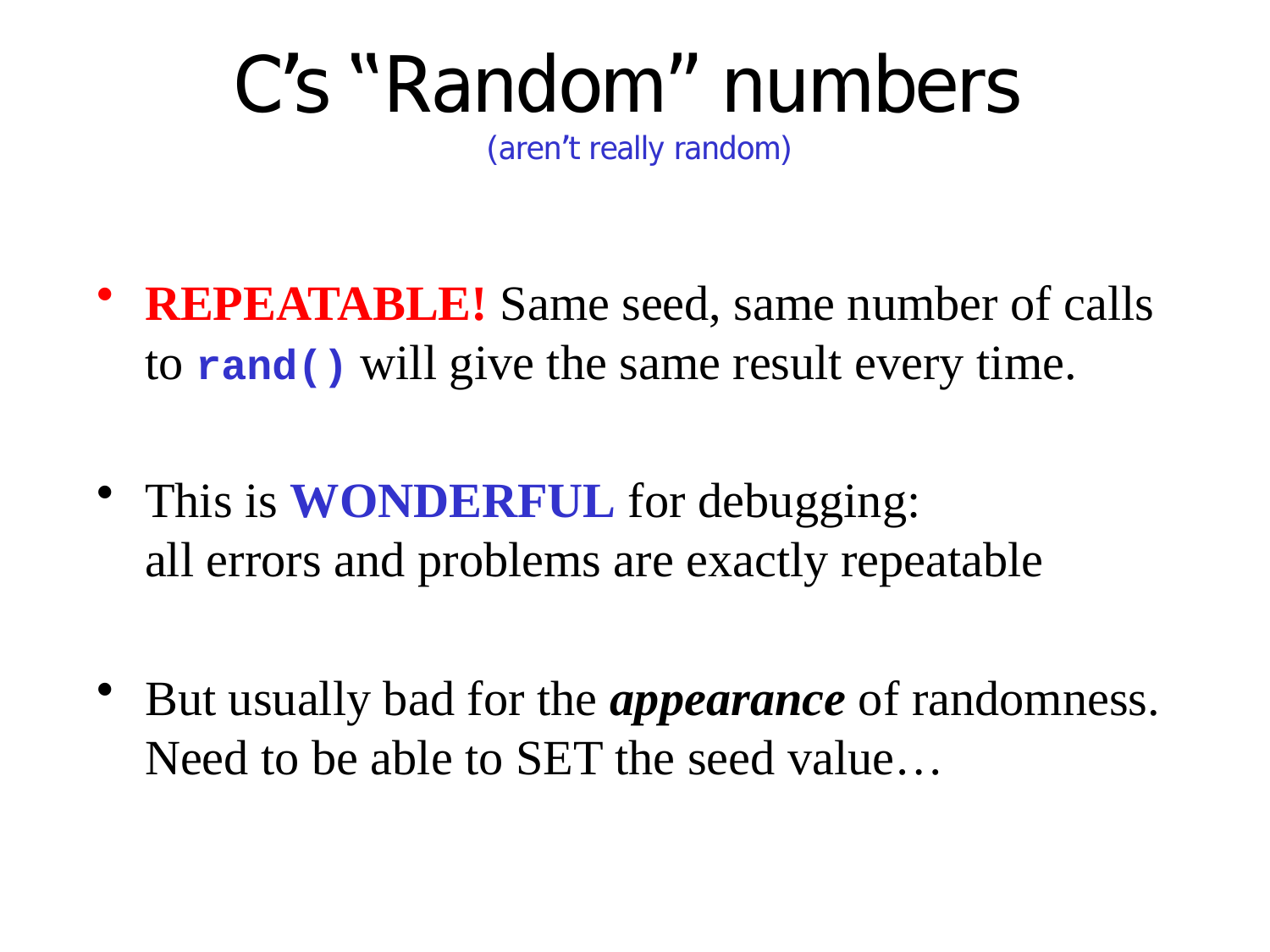

# C’s “Random” numbers (aren’t really random)
REPEATABLE! Same seed, same number of calls to rand() will give the same result every time.

This is WONDERFUL for debugging:
all errors and problems are exactly repeatable

But usually bad for the appearance of randomness.  Need to be able to SET the seed value…